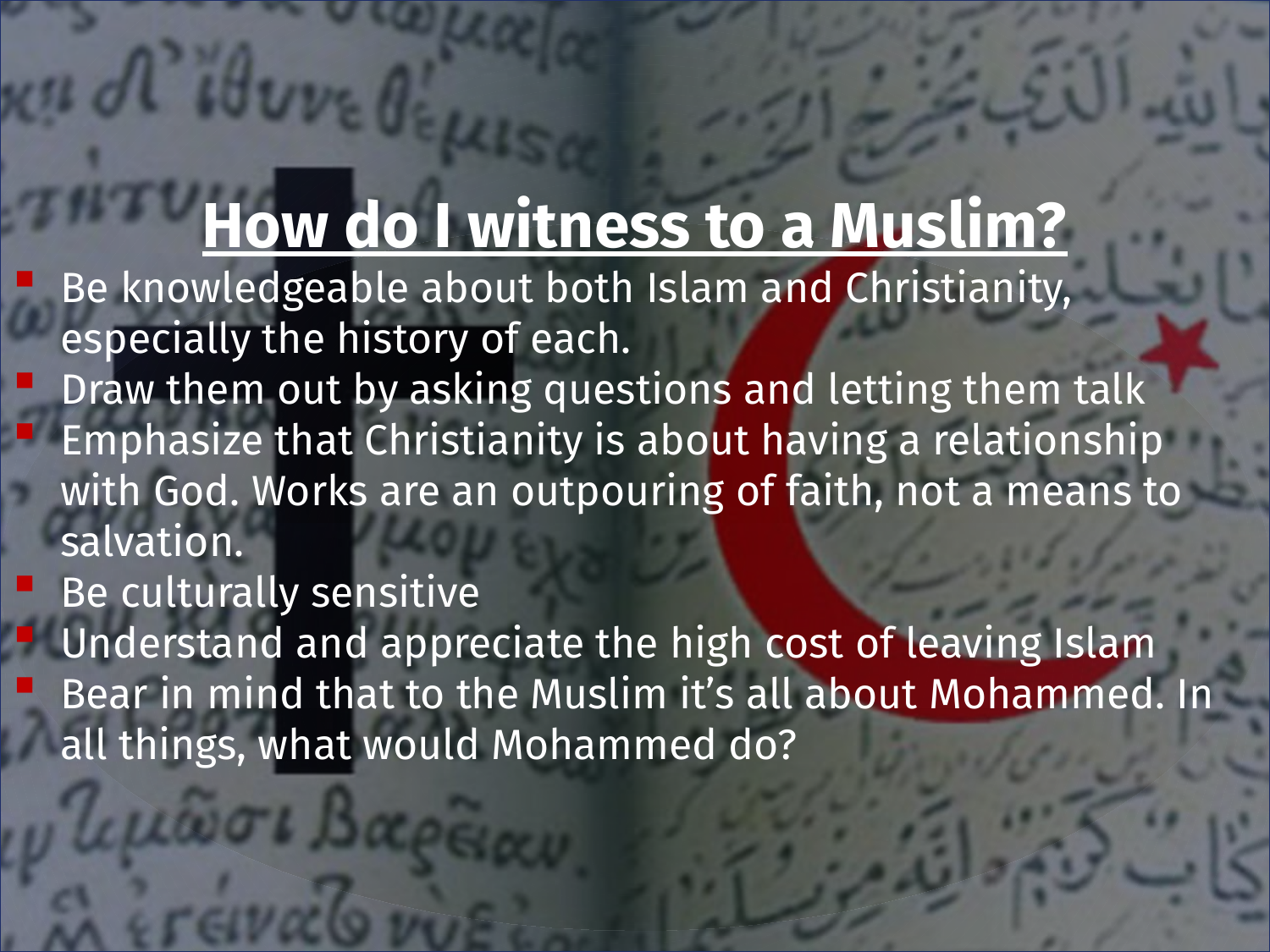

How do I witness to a Muslim?
Be knowledgeable about both Islam and Christianity, especially the history of each.
Draw them out by asking questions and letting them talk
Emphasize that Christianity is about having a relationship with God. Works are an outpouring of faith, not a means to salvation.
Be culturally sensitive
Understand and appreciate the high cost of leaving Islam
Bear in mind that to the Muslim it’s all about Mohammed. In all things, what would Mohammed do?